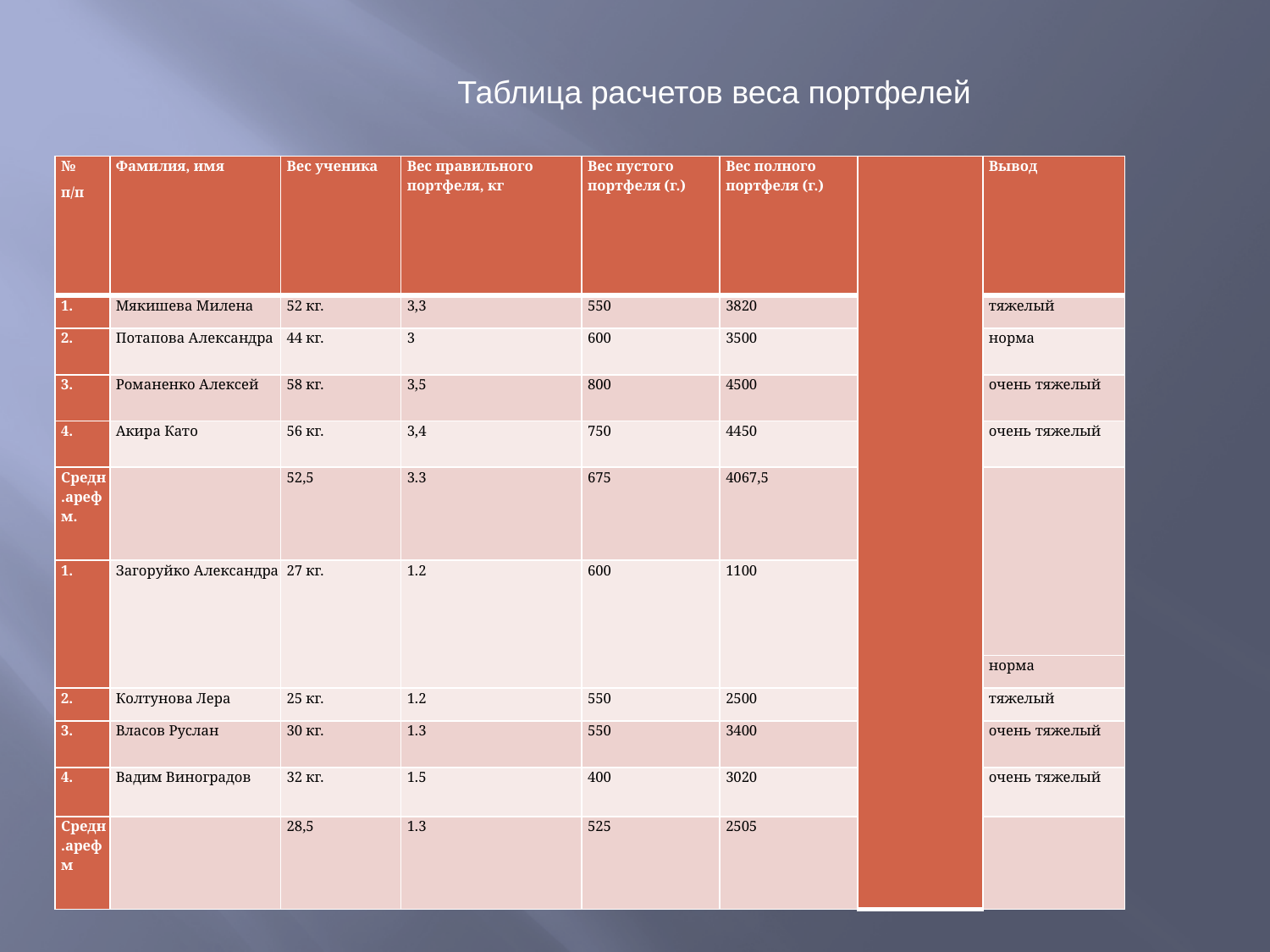

Таблица расчетов веса портфелей
| № п/п | Фамилия, имя | Вес ученика | Вес правильного портфеля, кг | Вес пустого портфеля (г.) | Вес полного портфеля (г.) |  | Вывод |
| --- | --- | --- | --- | --- | --- | --- | --- |
| 1. | Мякишева Милена | 52 кг. | 3,3 | 550 | 3820 |  | тяжелый |
| 2. | Потапова Александра | 44 кг. | 3 | 600 | 3500 |  | норма |
| 3. | Романенко Алексей | 58 кг. | 3,5 | 800 | 4500 |  | очень тяжелый |
| 4. | Акира Като | 56 кг. | 3,4 | 750 | 4450 |  | очень тяжелый |
| Средн.арефм. |  | 52,5 | 3.3 | 675 | 4067,5 |  |  |
| 1. | Загоруйко Александра | 27 кг. | 1.2 | 600 | 1100 |  |  |
|  |  |  |  |  |  |  | норма |
| 2. | Колтунова Лера | 25 кг. | 1.2 | 550 | 2500 |  | тяжелый |
| 3. | Власов Руслан | 30 кг. | 1.3 | 550 | 3400 |  | очень тяжелый |
| 4. | Вадим Виноградов | 32 кг. | 1.5 | 400 | 3020 |  | очень тяжелый |
| Средн.арефм |  | 28,5 | 1.3 | 525 | 2505 |  |  |
#